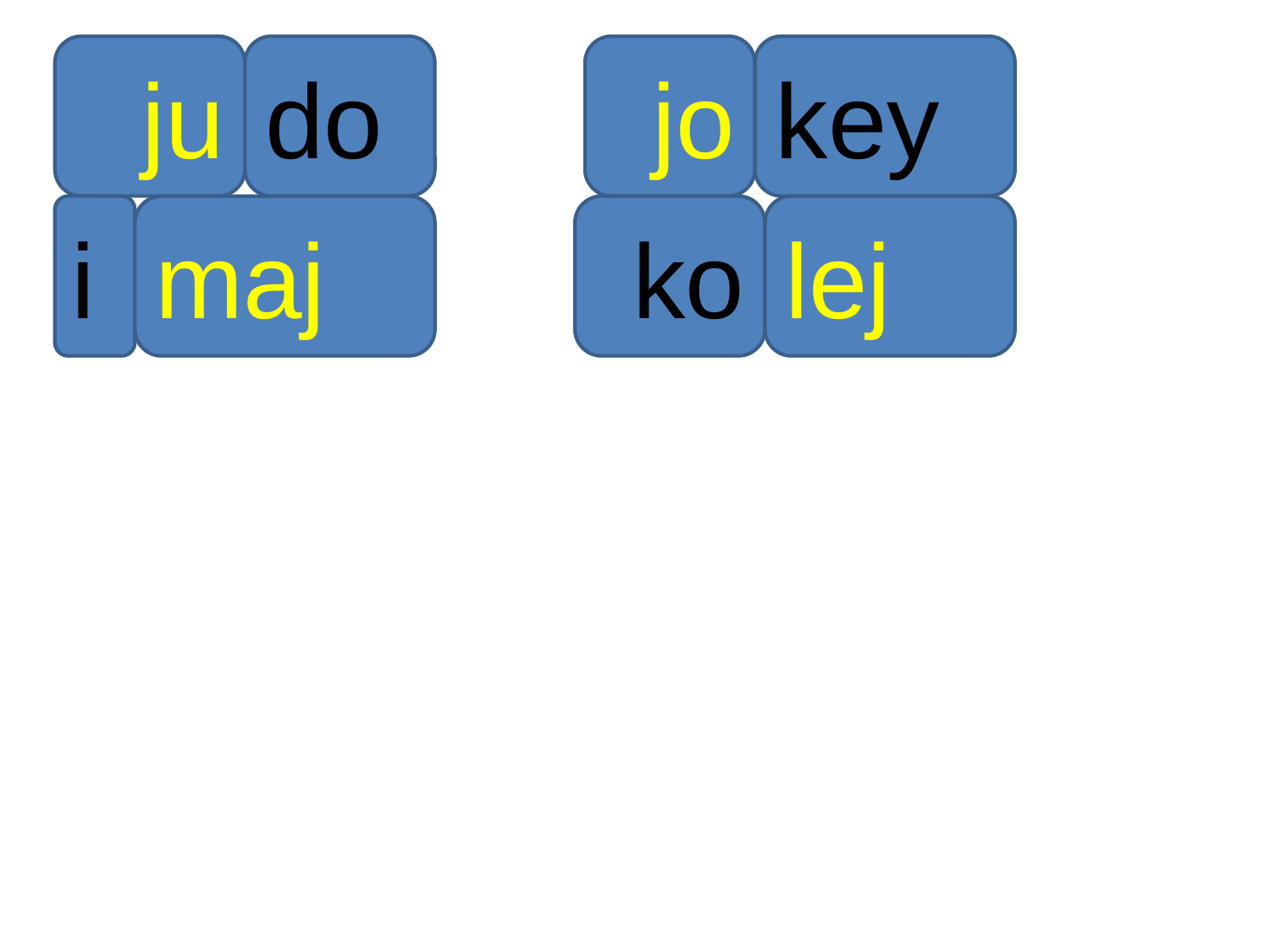

ju
do
jo
key
i
maj
ko
lej